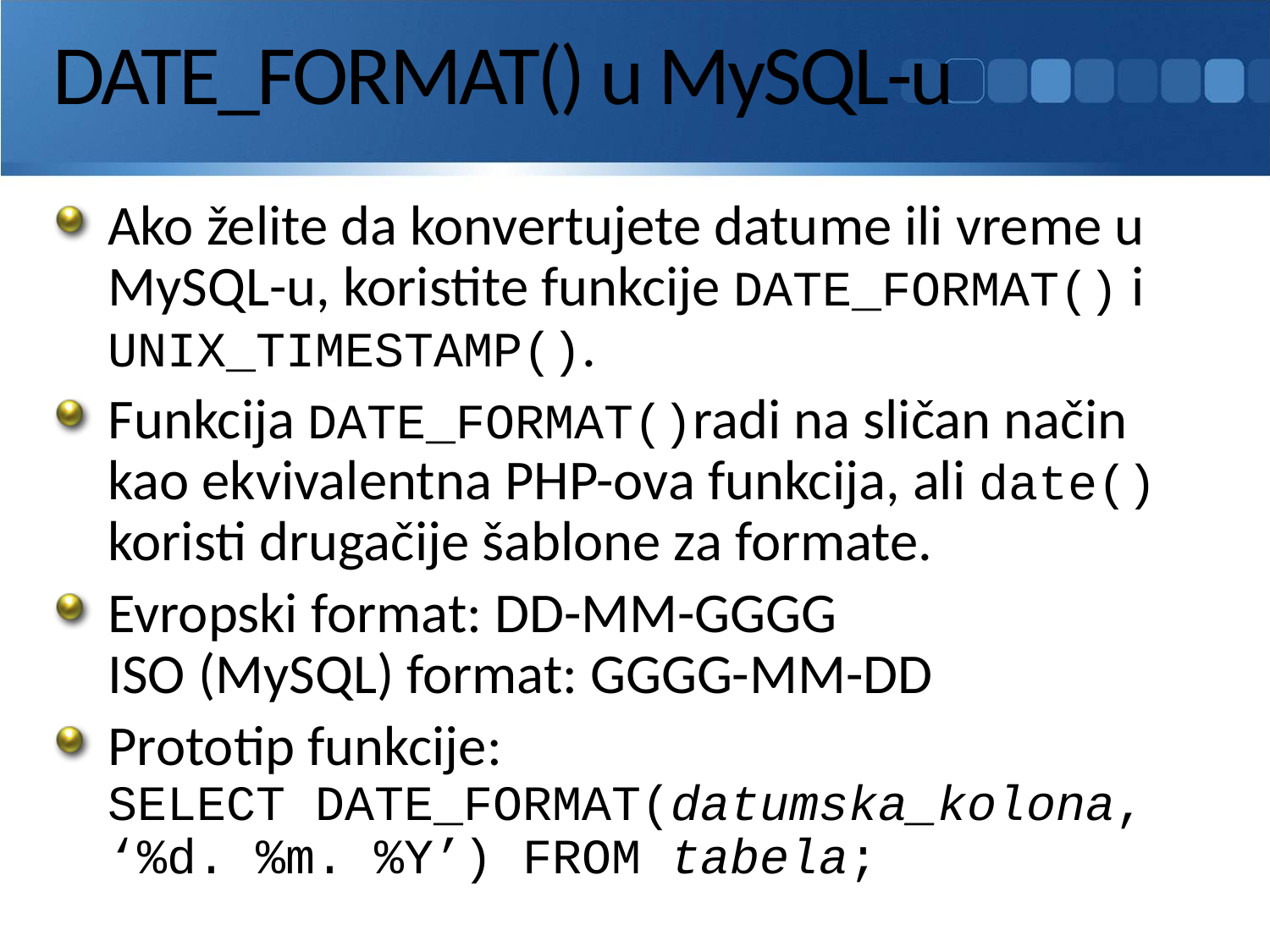

# DATE_FORMAT() u MySQL-u
Ako želite da konvertujete datume ili vreme u MySQL-u, koristite funkcije DATE_FORMAT() i UNIX_TIMESTAMP().
Funkcija DATE_FORMAT()radi na sličan način kao ekvivalentna PHP-ova funkcija, ali date() koristi drugačije šablone za formate.
Evropski format: DD-MM-GGGG
ISO (MySQL) format: GGGG-MM-DD
Prototip funkcije:
SELECT DATE_FORMAT(datumska_kolona, ‘%d. %m. %Y’) FROM tabela;